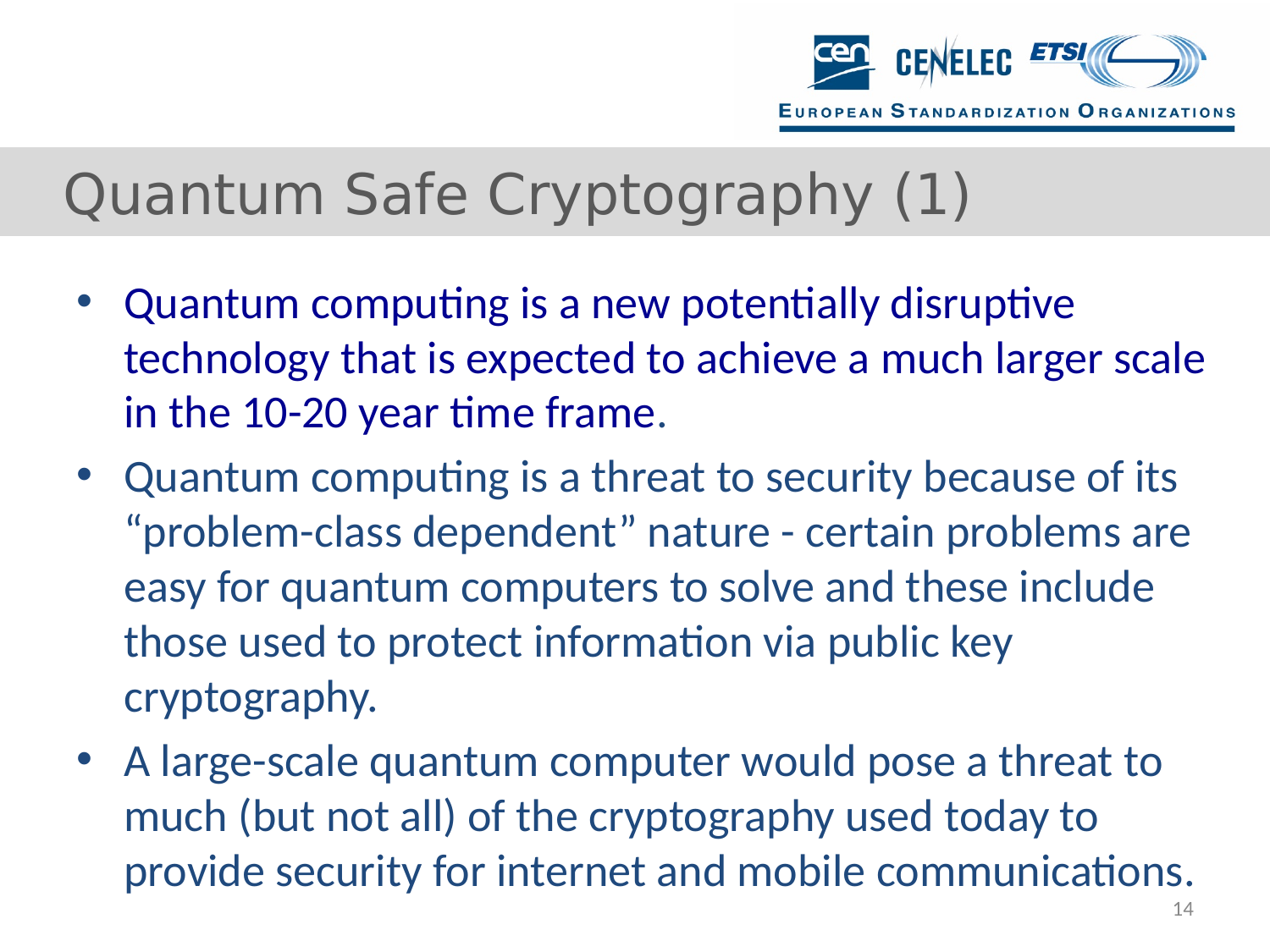

# Quantum Safe Cryptography (1)
Quantum computing is a new potentially disruptive technology that is expected to achieve a much larger scale in the 10-20 year time frame.
Quantum computing is a threat to security because of its “problem-class dependent” nature - certain problems are easy for quantum computers to solve and these include those used to protect information via public key cryptography.
A large-scale quantum computer would pose a threat to much (but not all) of the cryptography used today to provide security for internet and mobile communications.
14